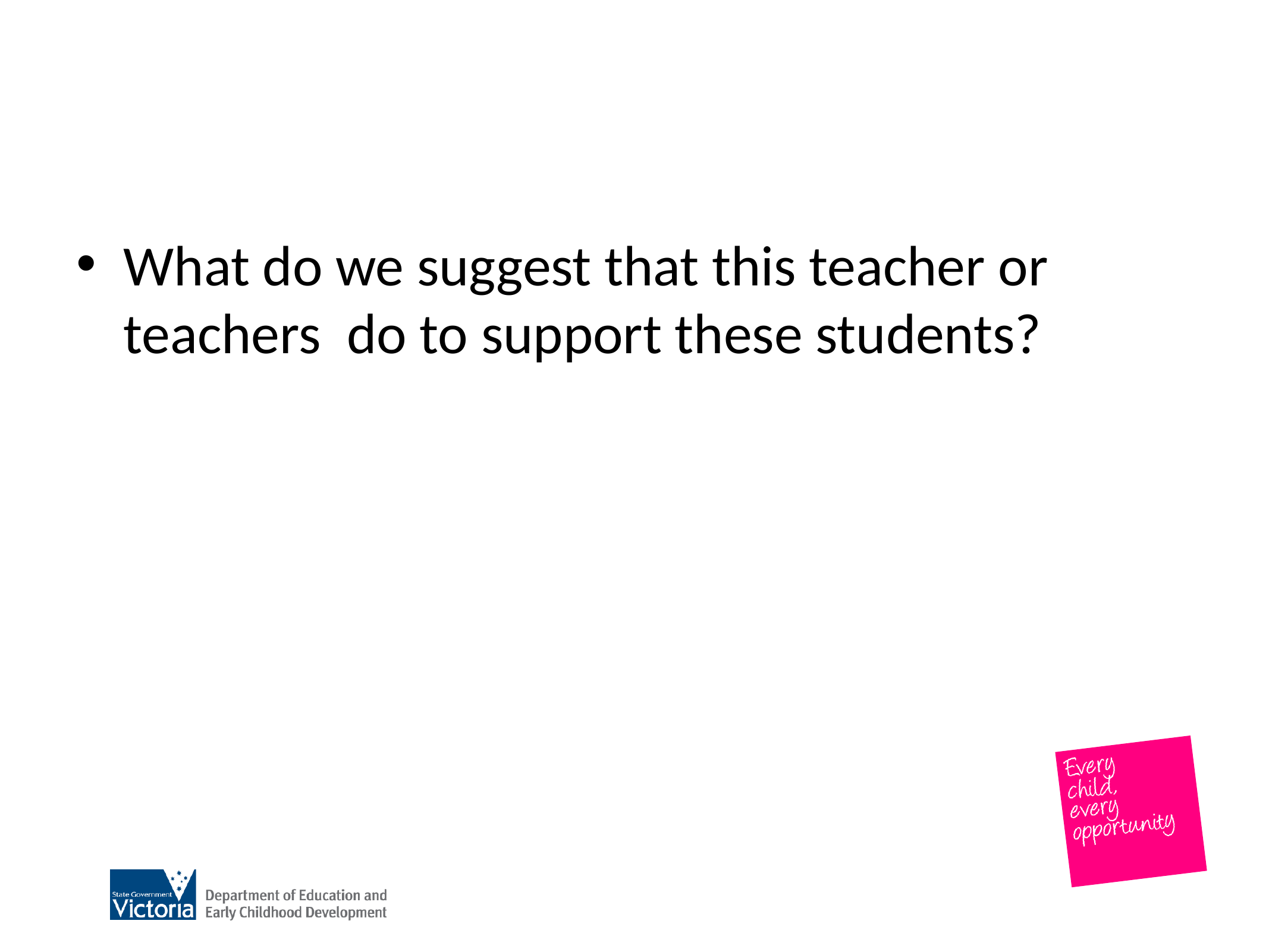

#
What do we suggest that this teacher or teachers  do to support these students?